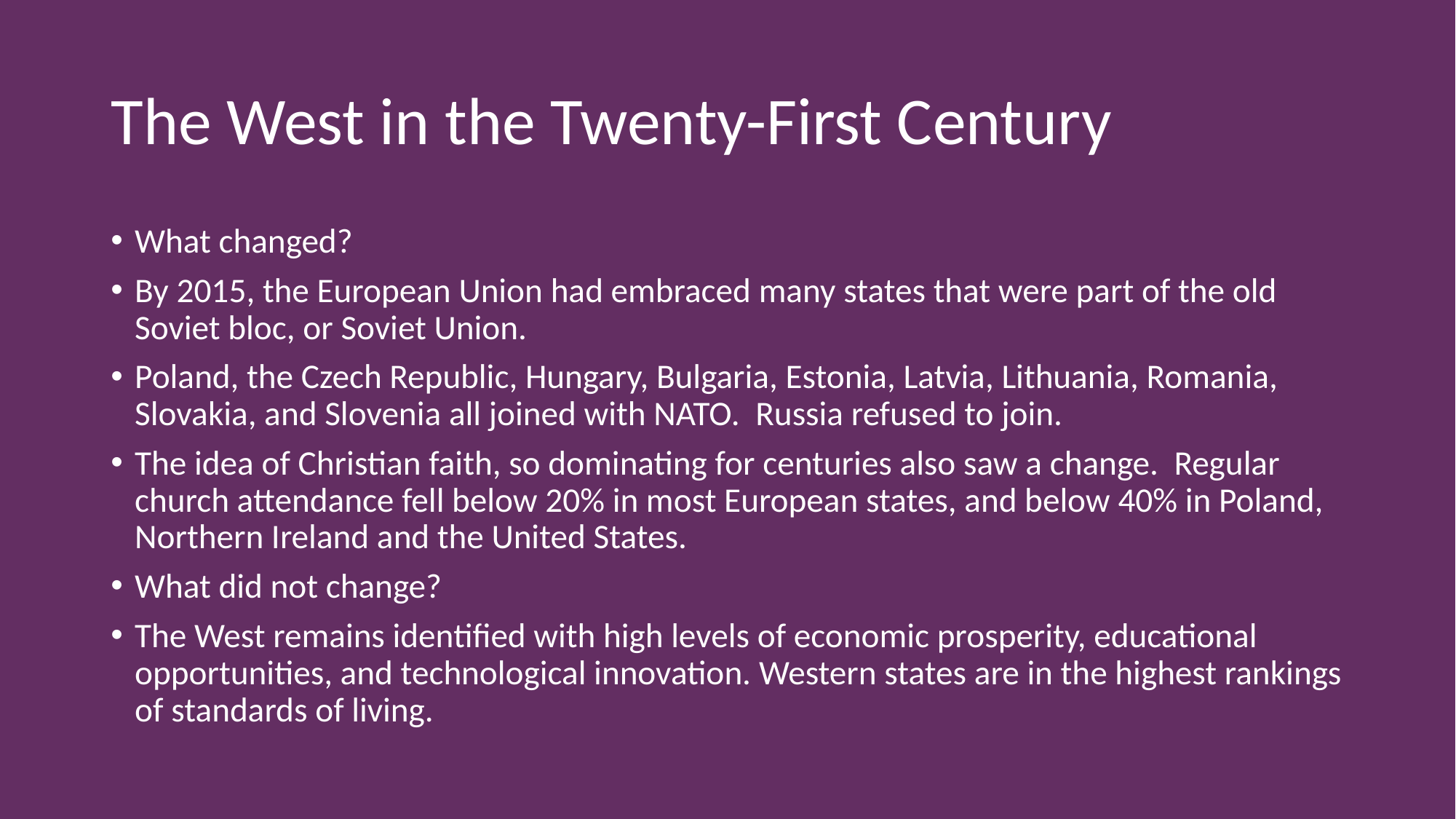

# The West in the Twenty-First Century
What changed?
By 2015, the European Union had embraced many states that were part of the old Soviet bloc, or Soviet Union.
Poland, the Czech Republic, Hungary, Bulgaria, Estonia, Latvia, Lithuania, Romania, Slovakia, and Slovenia all joined with NATO.  Russia refused to join.
The idea of Christian faith, so dominating for centuries also saw a change.  Regular church attendance fell below 20% in most European states, and below 40% in Poland, Northern Ireland and the United States.
What did not change?
The West remains identified with high levels of economic prosperity, educational opportunities, and technological innovation. Western states are in the highest rankings of standards of living.